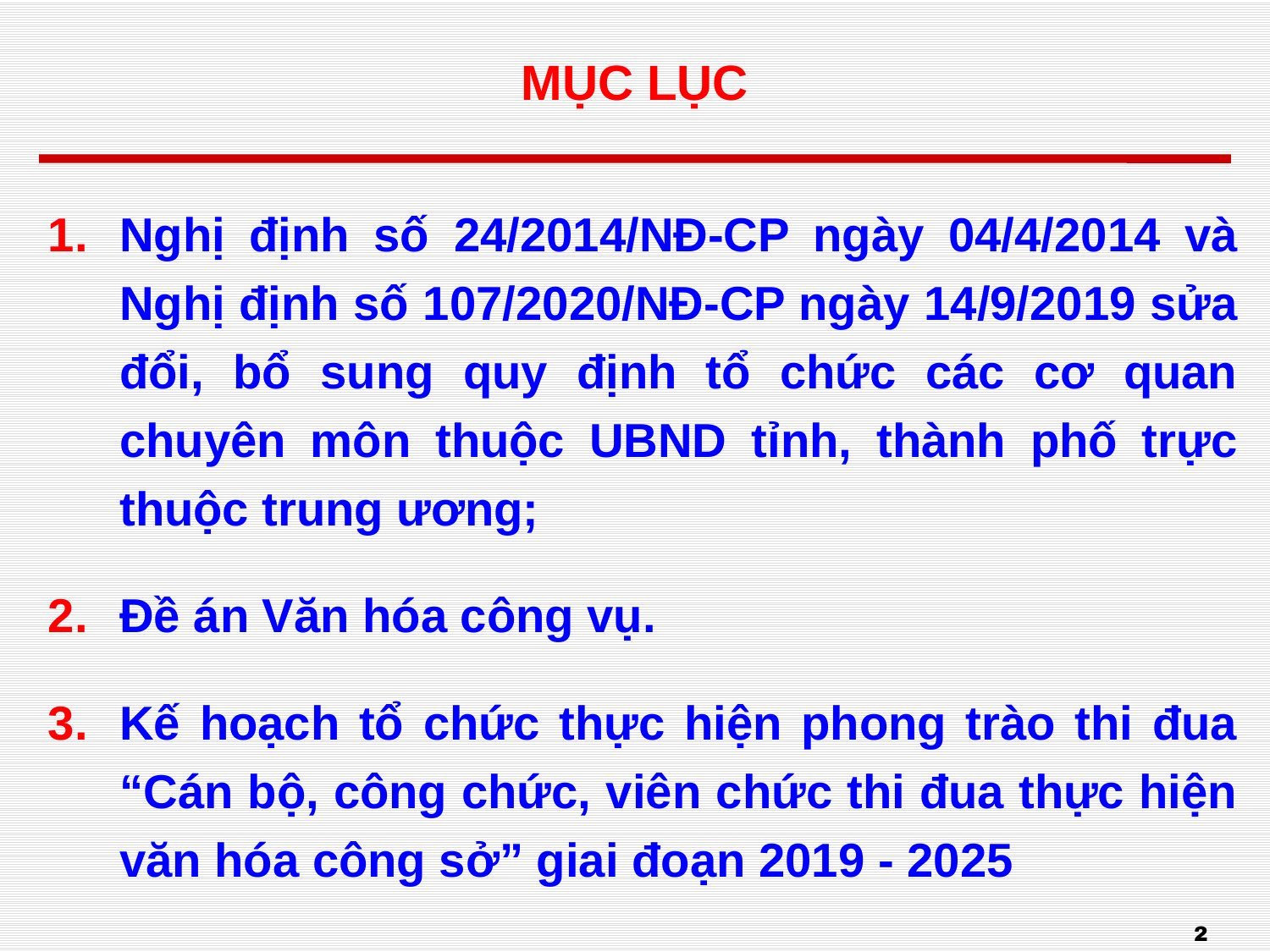

# MỤC LỤC
Nghị định số 24/2014/NĐ-CP ngày 04/4/2014 và Nghị định số 107/2020/NĐ-CP ngày 14/9/2019 sửa đổi, bổ sung quy định tổ chức các cơ quan chuyên môn thuộc UBND tỉnh, thành phố trực thuộc trung ương;
Đề án Văn hóa công vụ.
Kế hoạch tổ chức thực hiện phong trào thi đua “Cán bộ, công chức, viên chức thi đua thực hiện văn hóa công sở” giai đoạn 2019 - 2025